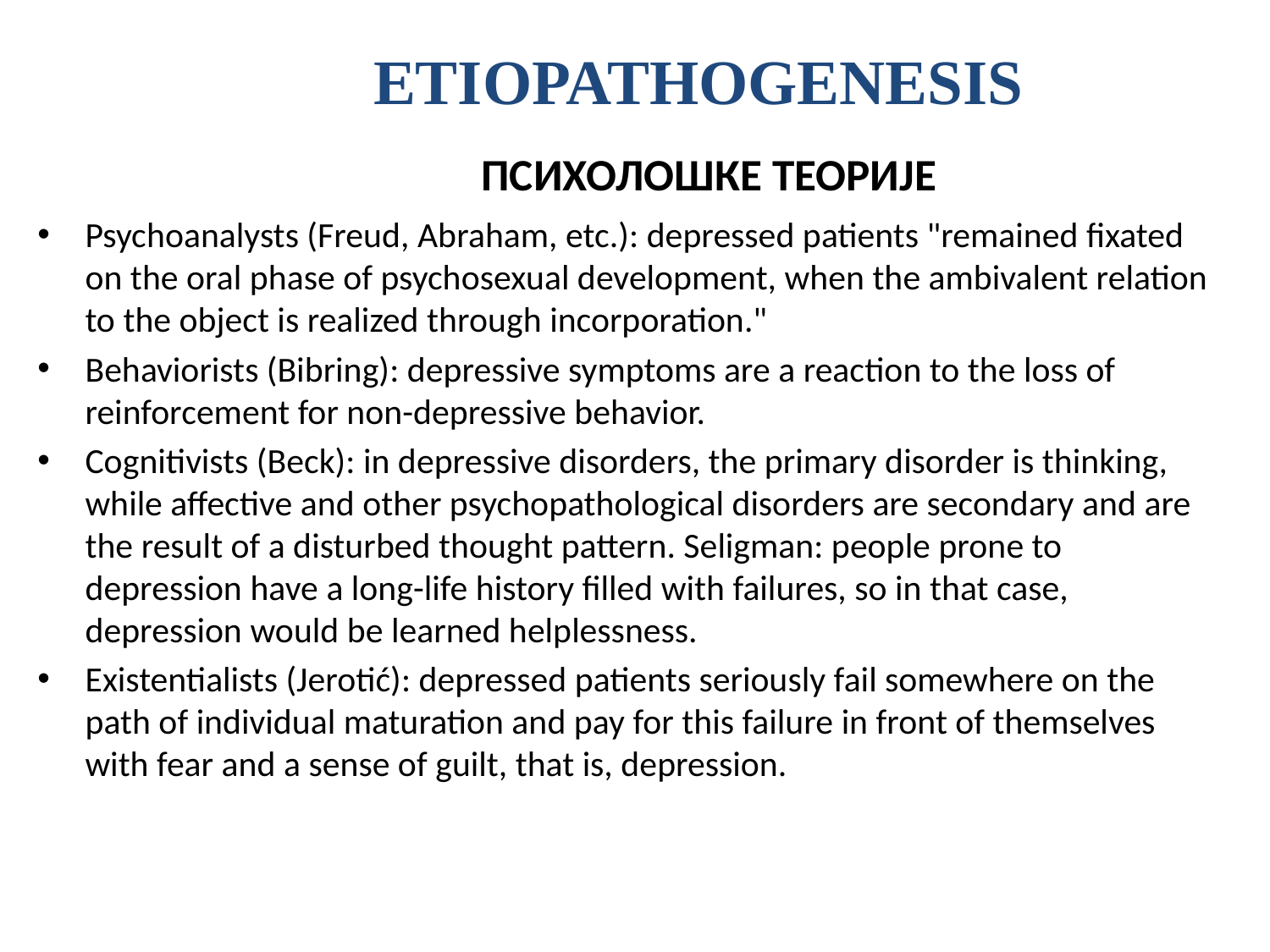

ETIOPATHOGENESIS
# ПСИХОЛОШКЕ ТЕОРИЈЕ
Psychoanalysts (Freud, Abraham, etc.): depressed patients "remained fixated on the oral phase of psychosexual development, when the ambivalent relation to the object is realized through incorporation."
Behaviorists (Bibring): depressive symptoms are a reaction to the loss of reinforcement for non-depressive behavior.
Cognitivists (Beck): in depressive disorders, the primary disorder is thinking, while affective and other psychopathological disorders are secondary and are the result of a disturbed thought pattern. Seligman: people prone to depression have a long-life history filled with failures, so in that case, depression would be learned helplessness.
Existentialists (Jerotić): depressed patients seriously fail somewhere on the path of individual maturation and pay for this failure in front of themselves with fear and a sense of guilt, that is, depression.